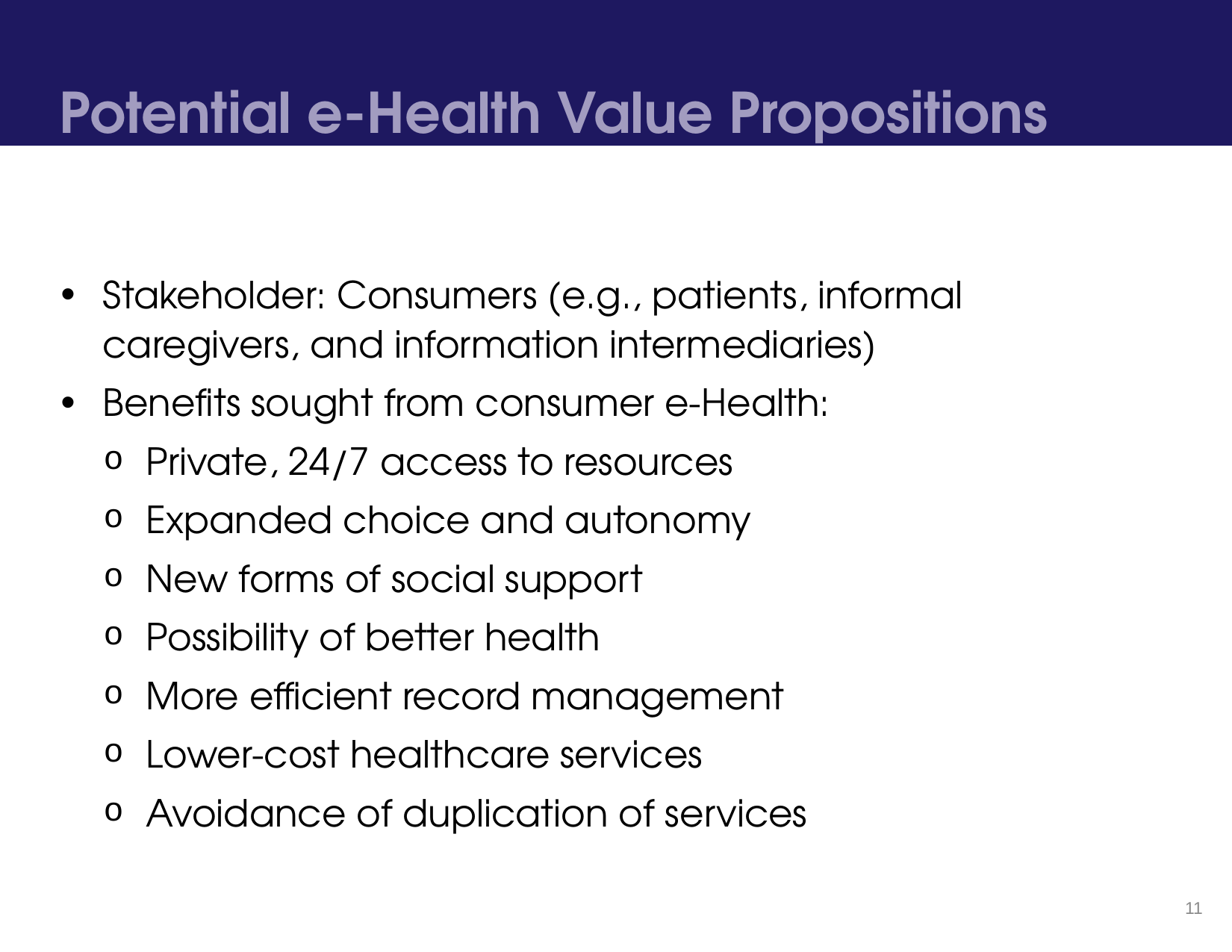

# Potential e-Health Value Propositions
Stakeholder: Consumers (e.g., patients, informal caregivers, and information intermediaries)
Benefits sought from consumer e-Health:
Private, 24/7 access to resources
Expanded choice and autonomy
New forms of social support
Possibility of better health
More efficient record management
Lower-cost healthcare services
Avoidance of duplication of services

11